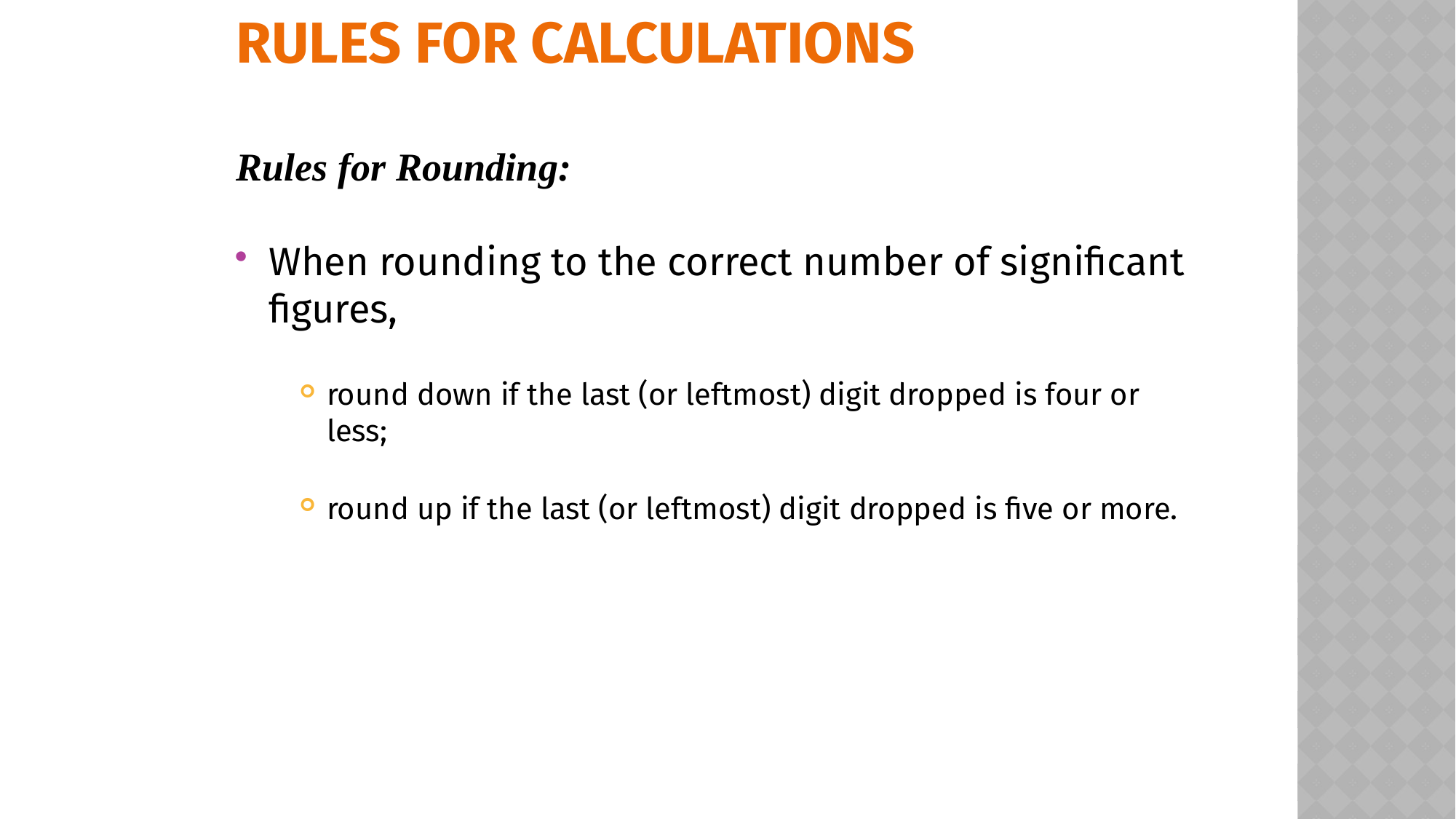

# Rules for Calculations
Rules for Rounding:

When rounding to the correct number of significant figures,

round down if the last (or leftmost) digit dropped is four or less;

round up if the last (or leftmost) digit dropped is five or more.